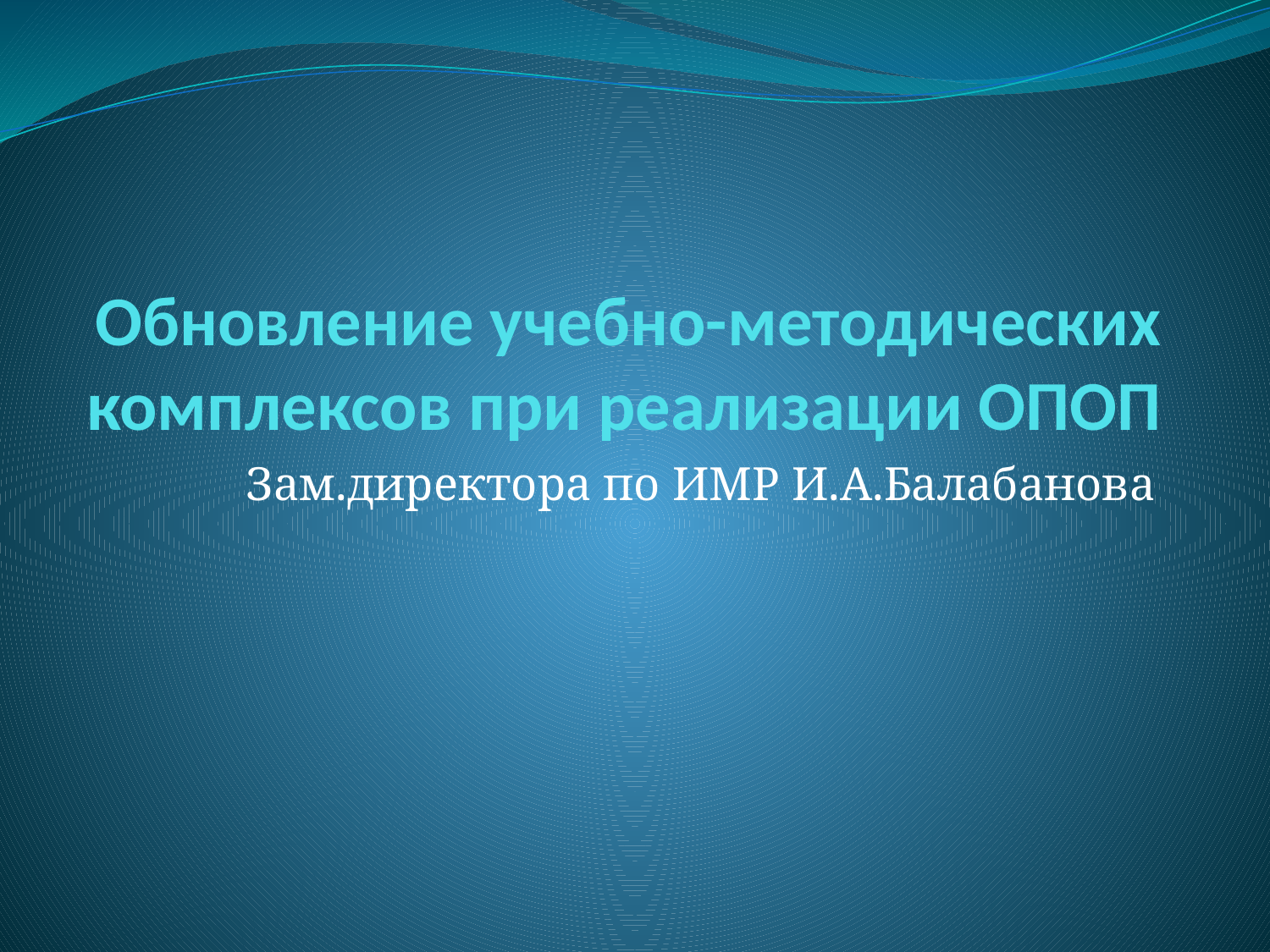

# Обновление учебно-методических комплексов при реализации ОПОП
Зам.директора по ИМР И.А.Балабанова